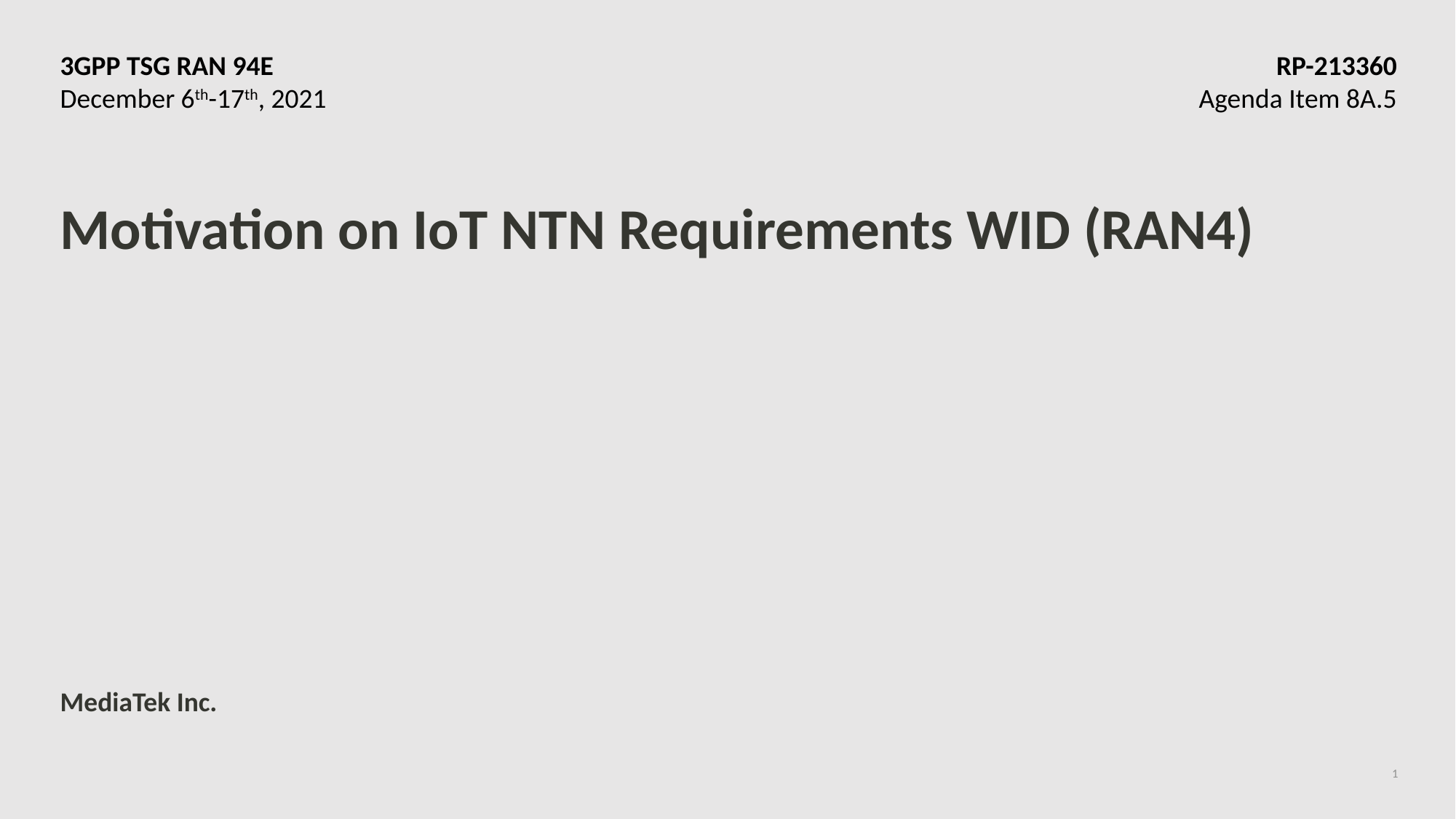

3GPP TSG RAN 94E	RP-213360
December 6th-17th, 2021	Agenda Item 8A.5
# Motivation on IoT NTN Requirements WID (RAN4)

MediaTek Inc.
1